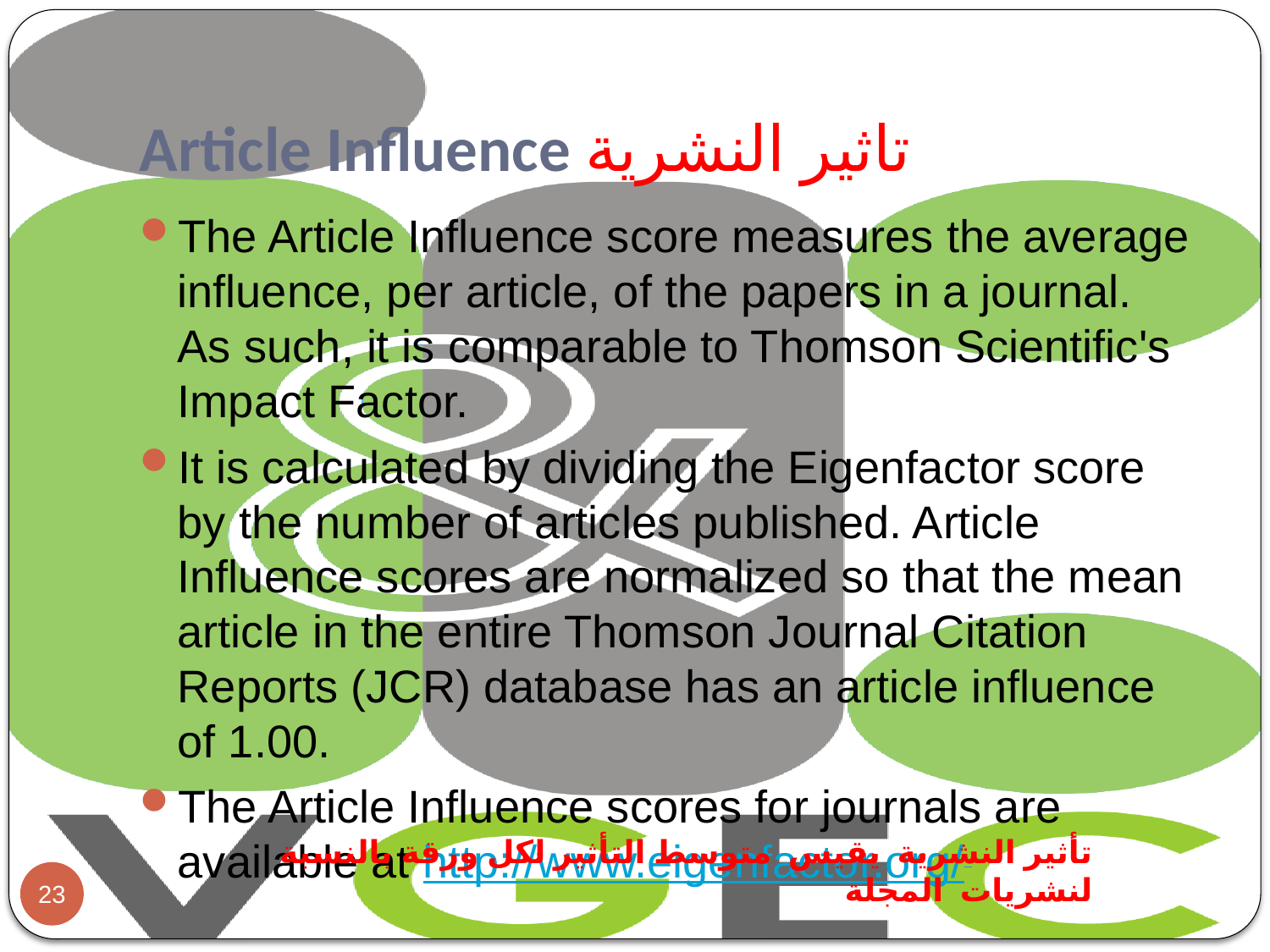

# Article Influence تاثير النشرية
The Article Influence score measures the average influence, per article, of the papers in a journal. As such, it is comparable to Thomson Scientific's Impact Factor.
It is calculated by dividing the Eigenfactor score by the number of articles published. Article Influence scores are normalized so that the mean article in the entire Thomson Journal Citation Reports (JCR) database has an article influence of 1.00.
The Article Influence scores for journals are available at http://www.eigenfactor.org/
تأثير النشرية  يقيس  متوسط التأثير لكل ورقة بالنسبة لنشريات  المجلة
23